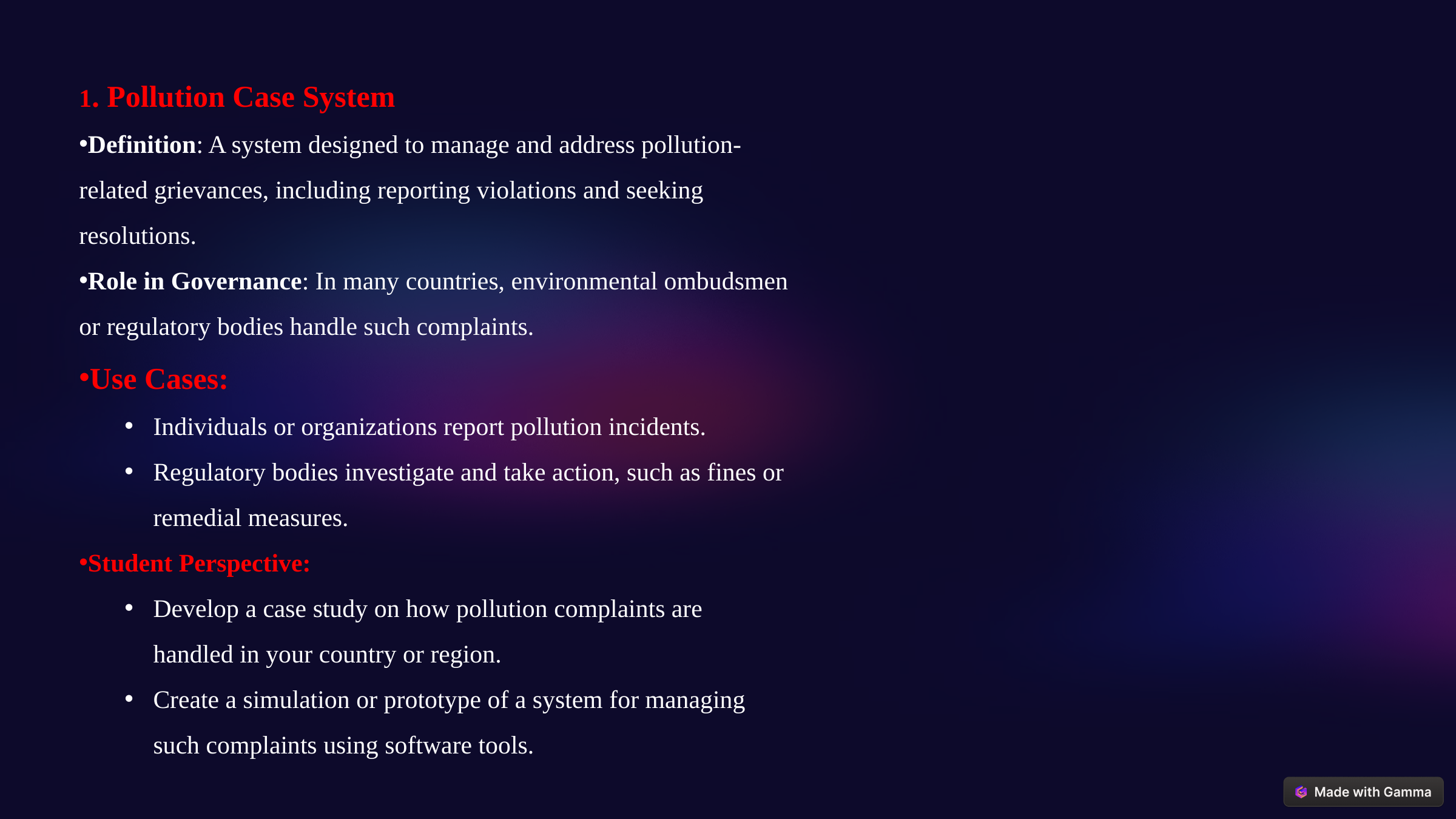

1. Pollution Case System
Definition: A system designed to manage and address pollution-related grievances, including reporting violations and seeking resolutions.
Role in Governance: In many countries, environmental ombudsmen or regulatory bodies handle such complaints.
Use Cases:
Individuals or organizations report pollution incidents.
Regulatory bodies investigate and take action, such as fines or remedial measures.
Student Perspective:
Develop a case study on how pollution complaints are handled in your country or region.
Create a simulation or prototype of a system for managing such complaints using software tools.